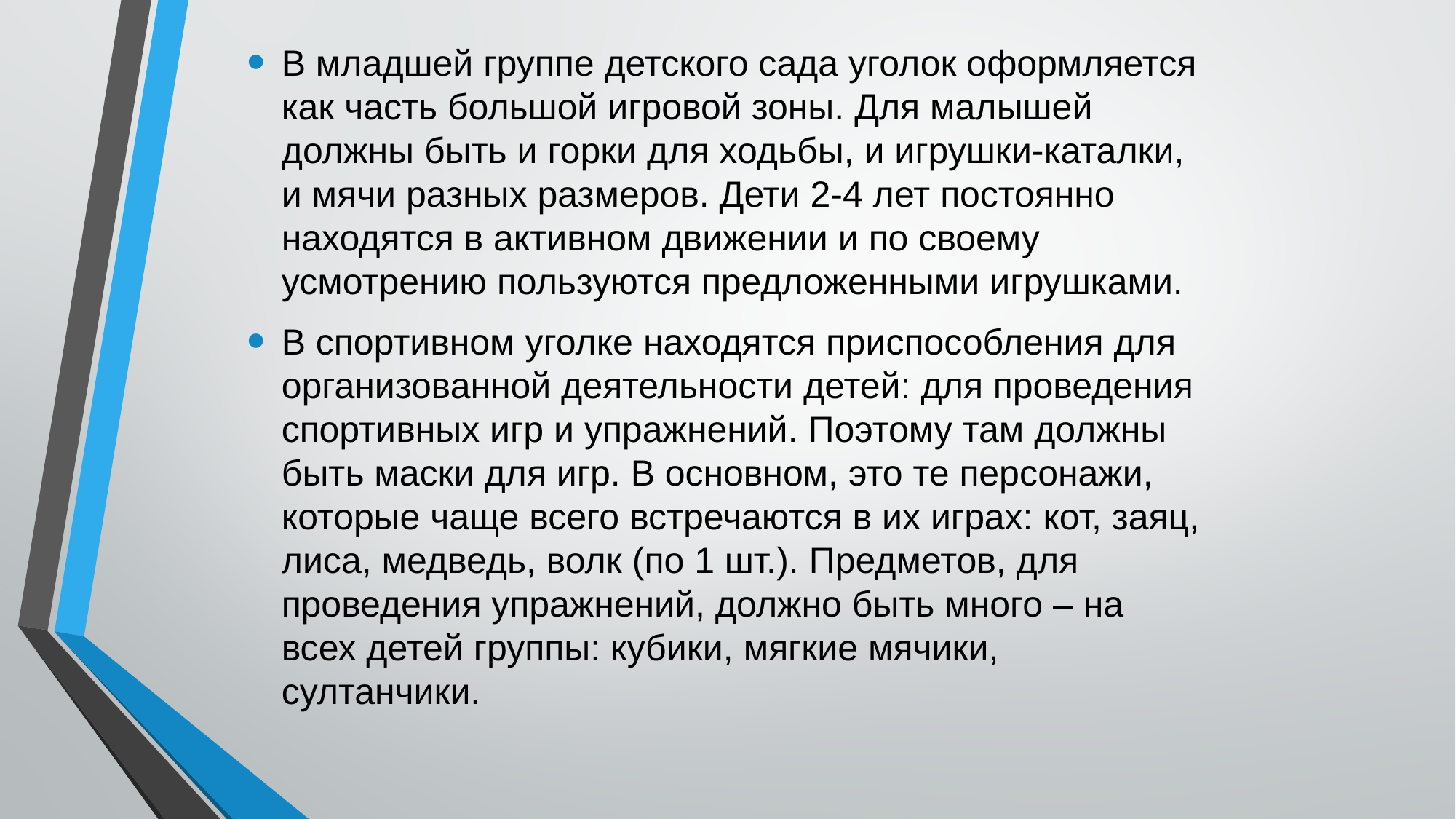

В младшей группе детского сада уголок оформляется как часть большой игровой зоны. Для малышей должны быть и горки для ходьбы, и игрушки-каталки, и мячи разных размеров. Дети 2-4 лет постоянно находятся в активном движении и по своему усмотрению пользуются предложенными игрушками.
В спортивном уголке находятся приспособления для организованной деятельности детей: для проведения спортивных игр и упражнений. Поэтому там должны быть маски для игр. В основном, это те персонажи, которые чаще всего встречаются в их играх: кот, заяц, лиса, медведь, волк (по 1 шт.). Предметов, для проведения упражнений, должно быть много – на всех детей группы: кубики, мягкие мячики, султанчики.